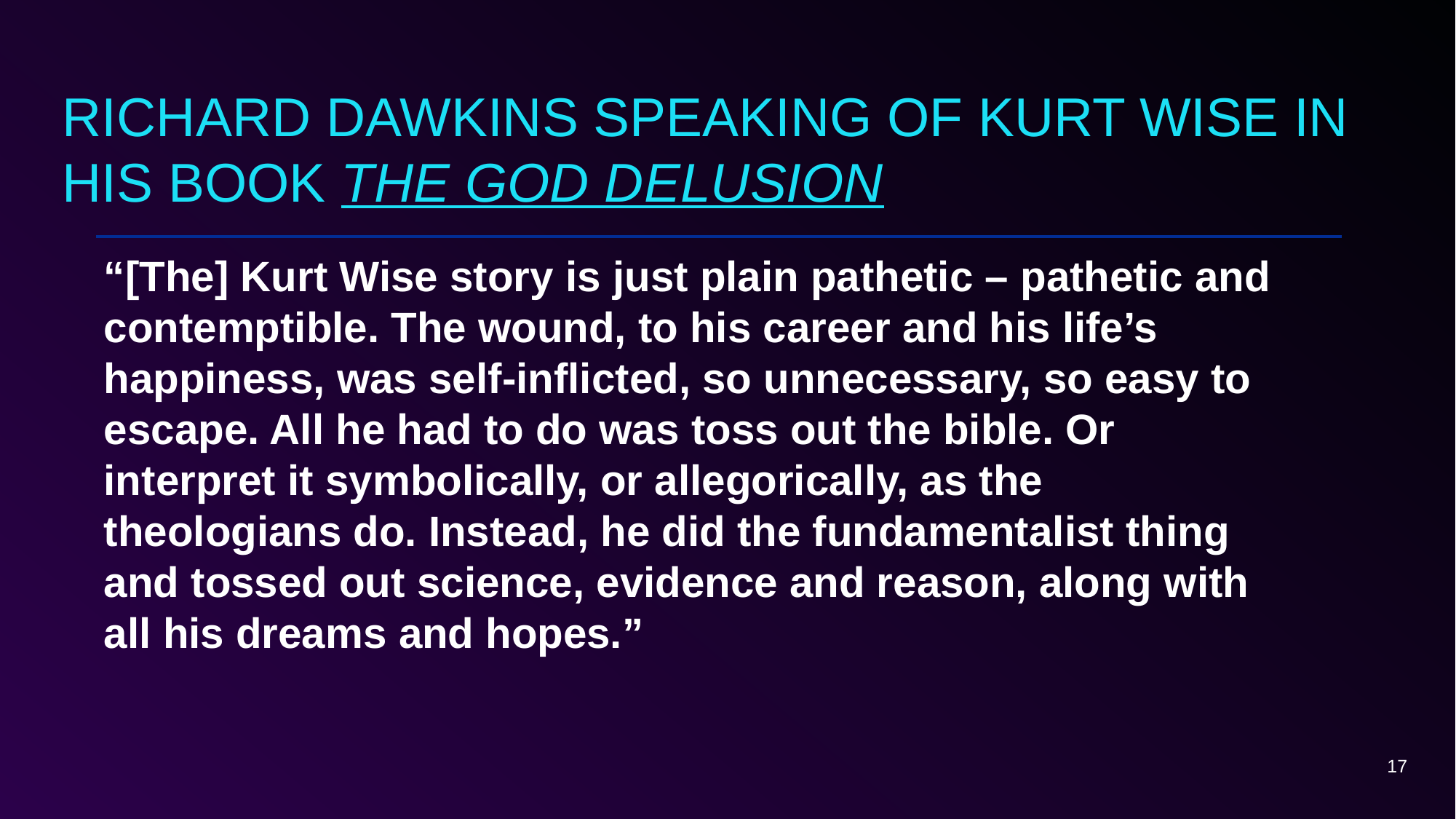

# Richard Dawkins speaking of Kurt Wise in his book The God Delusion
“[The] Kurt Wise story is just plain pathetic – pathetic and contemptible. The wound, to his career and his life’s happiness, was self-inflicted, so unnecessary, so easy to escape. All he had to do was toss out the bible. Or interpret it symbolically, or allegorically, as the theologians do. Instead, he did the fundamentalist thing and tossed out science, evidence and reason, along with all his dreams and hopes.”
17